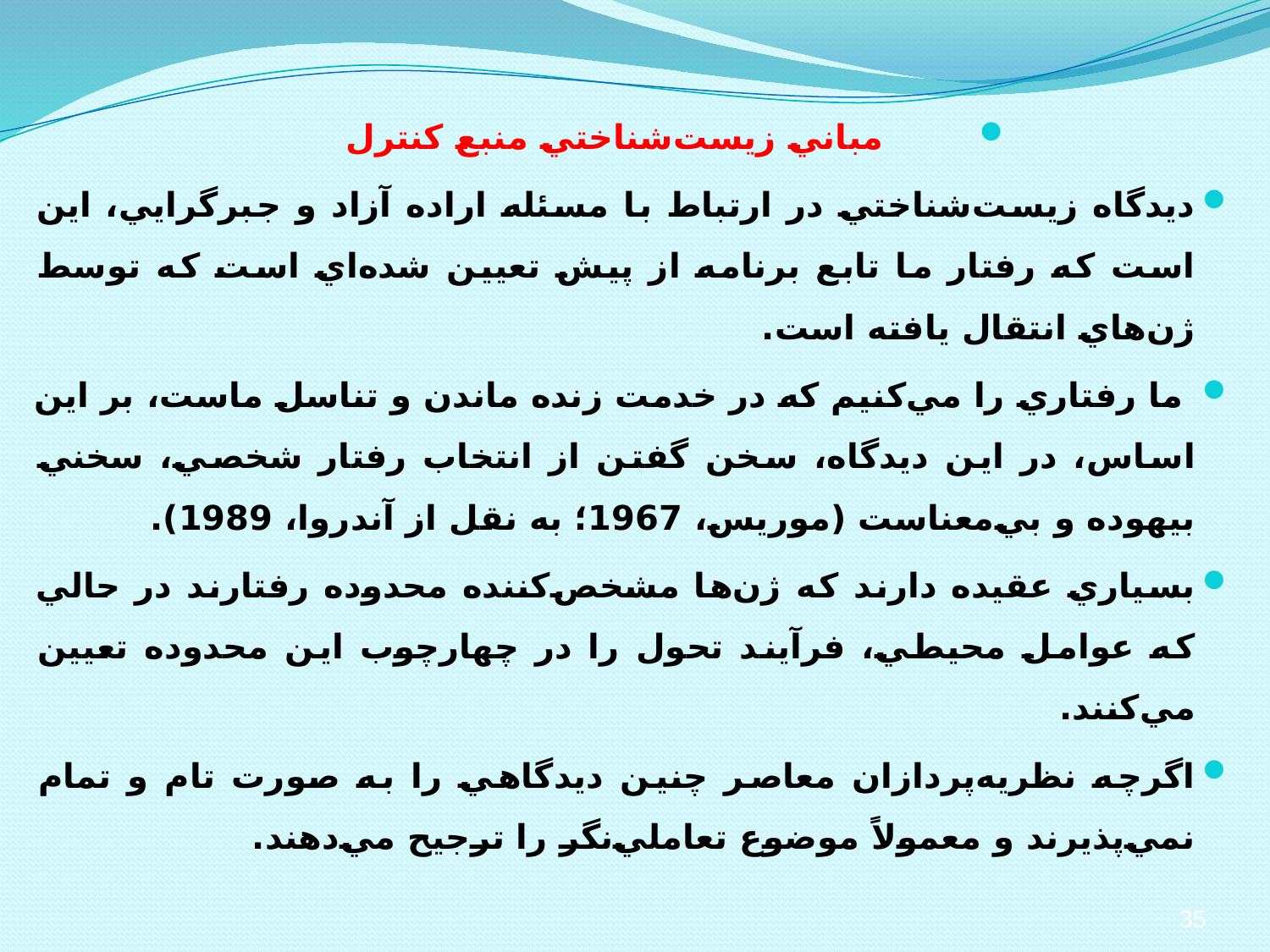

مباني زيست‌شناختي منبع كنترل
ديدگاه زيست‌شناختي در ارتباط با مسئله اراده آزاد و جبرگرايي، اين است كه رفتار ما تابع برنامه از پيش تعيين شده‌اي است كه توسط ژن‌هاي انتقال يافته است.
 ما رفتاري را مي‌كنيم كه در خدمت زنده ماندن و تناسل ماست، بر اين اساس، در اين ديدگاه، سخن گفتن از انتخاب رفتار شخصي، سخني بيهوده و بي‌معناست (موريس، 1967؛ به نقل از آندروا، 1989).
بسياري عقيده دارند كه ژن‌ها مشخص‌كننده محدوده رفتارند در حالي كه عوامل محيطي، فرآيند تحول را در چهارچوب اين محدوده تعيين مي‌كنند.
اگرچه نظريه‌پردازان معاصر چنين ديدگاهي را به صورت تام و تمام نمي‌پذيرند و معمولاً موضوع تعاملي‌نگر را ترجيح مي‌دهند.
35